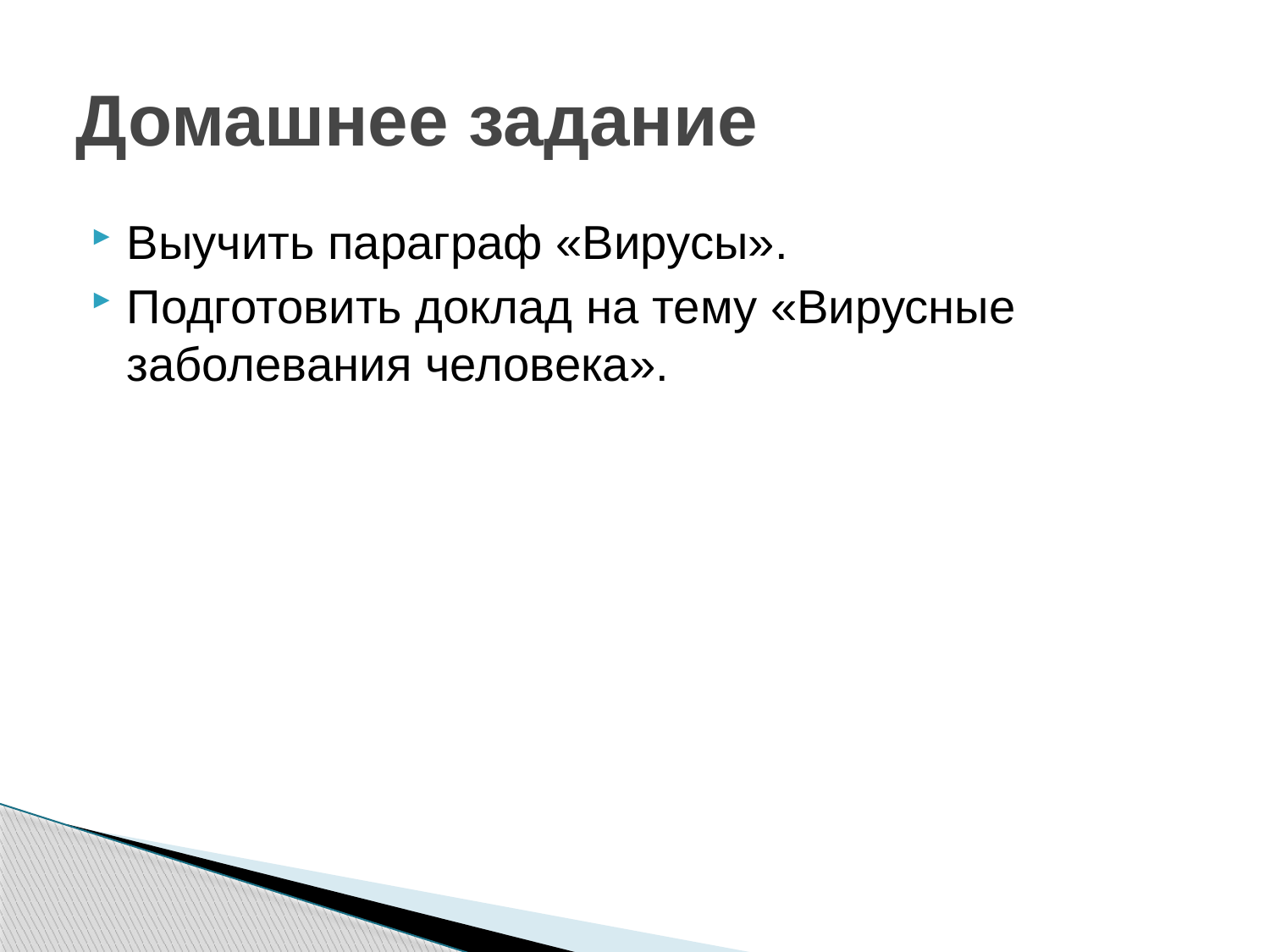

# Домашнее задание
Выучить параграф «Вирусы».
Подготовить доклад на тему «Вирусные заболевания человека».